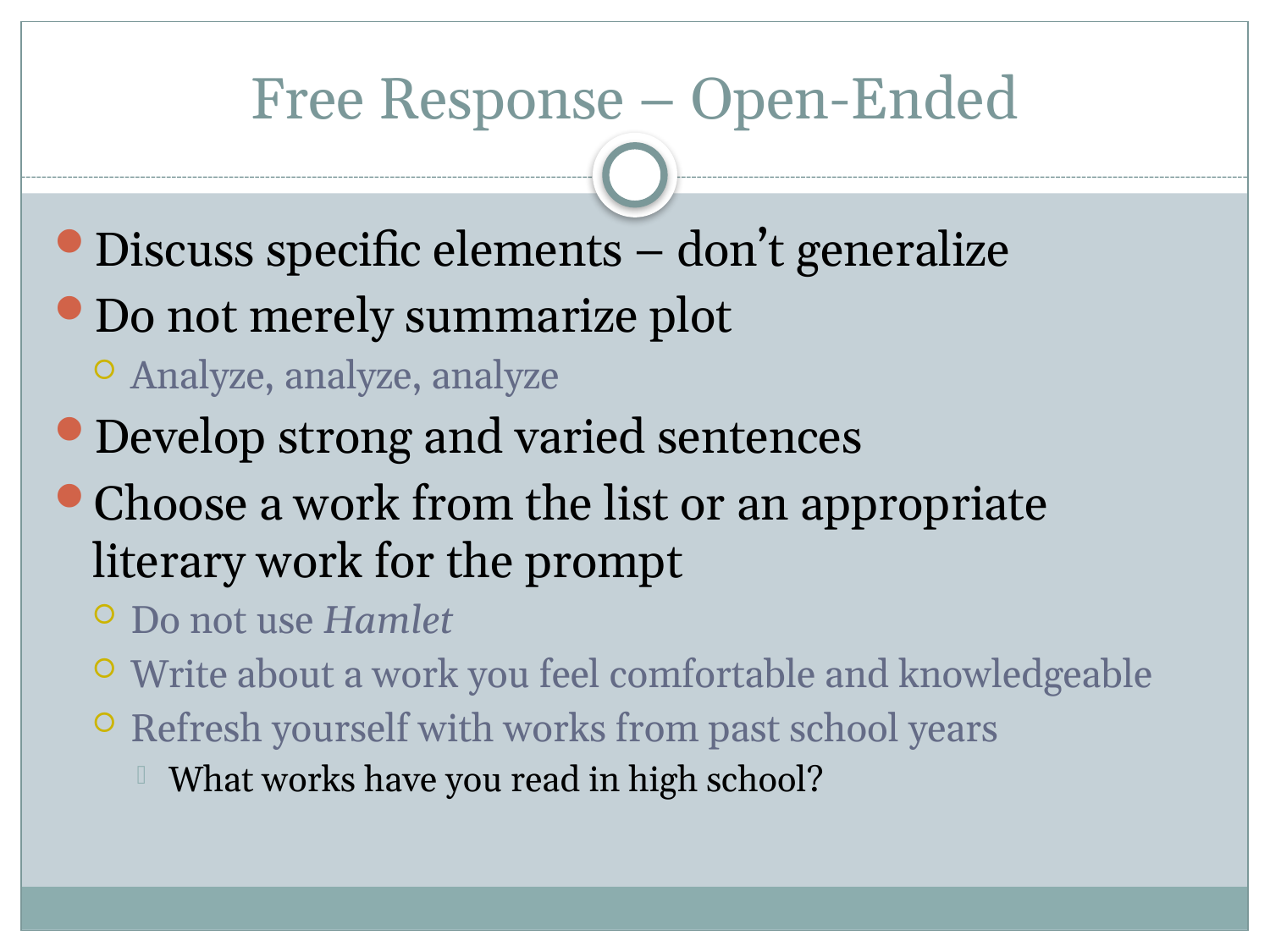

# Free Response – Open-Ended
Discuss specific elements – don’t generalize
Do not merely summarize plot
Analyze, analyze, analyze
Develop strong and varied sentences
Choose a work from the list or an appropriate literary work for the prompt
Do not use Hamlet
Write about a work you feel comfortable and knowledgeable
Refresh yourself with works from past school years
What works have you read in high school?